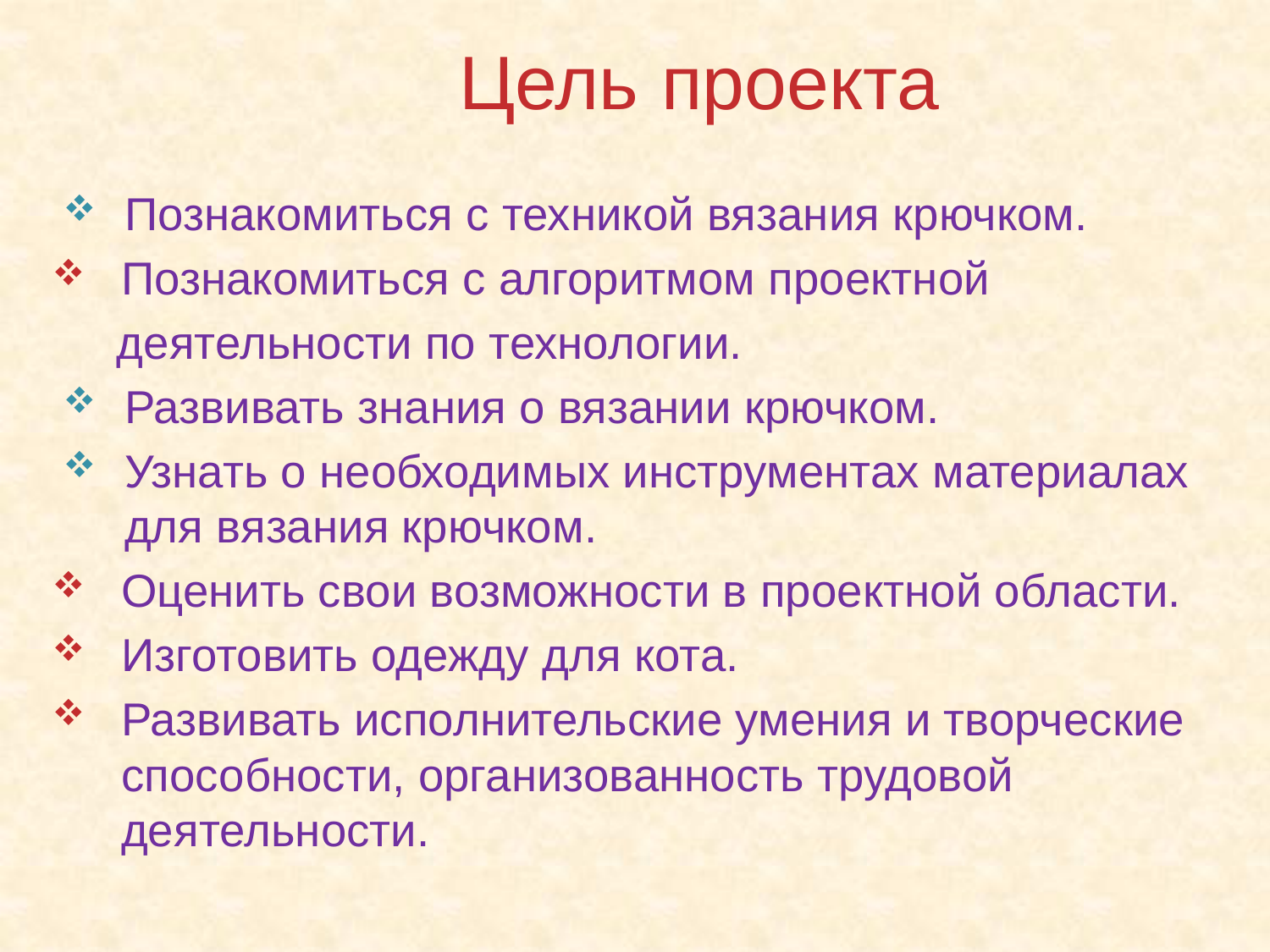

# Цель проекта
Познакомиться с техникой вязания крючком.
Познакомиться с алгоритмом проектной
     деятельности по технологии.
Развивать знания о вязании крючком.
Узнать о необходимых инструментах материалах для вязания крючком.
Оценить свои возможности в проектной области.
Изготовить одежду для кота.
Развивать исполнительские умения и творческие способности, организованность трудовой деятельности.